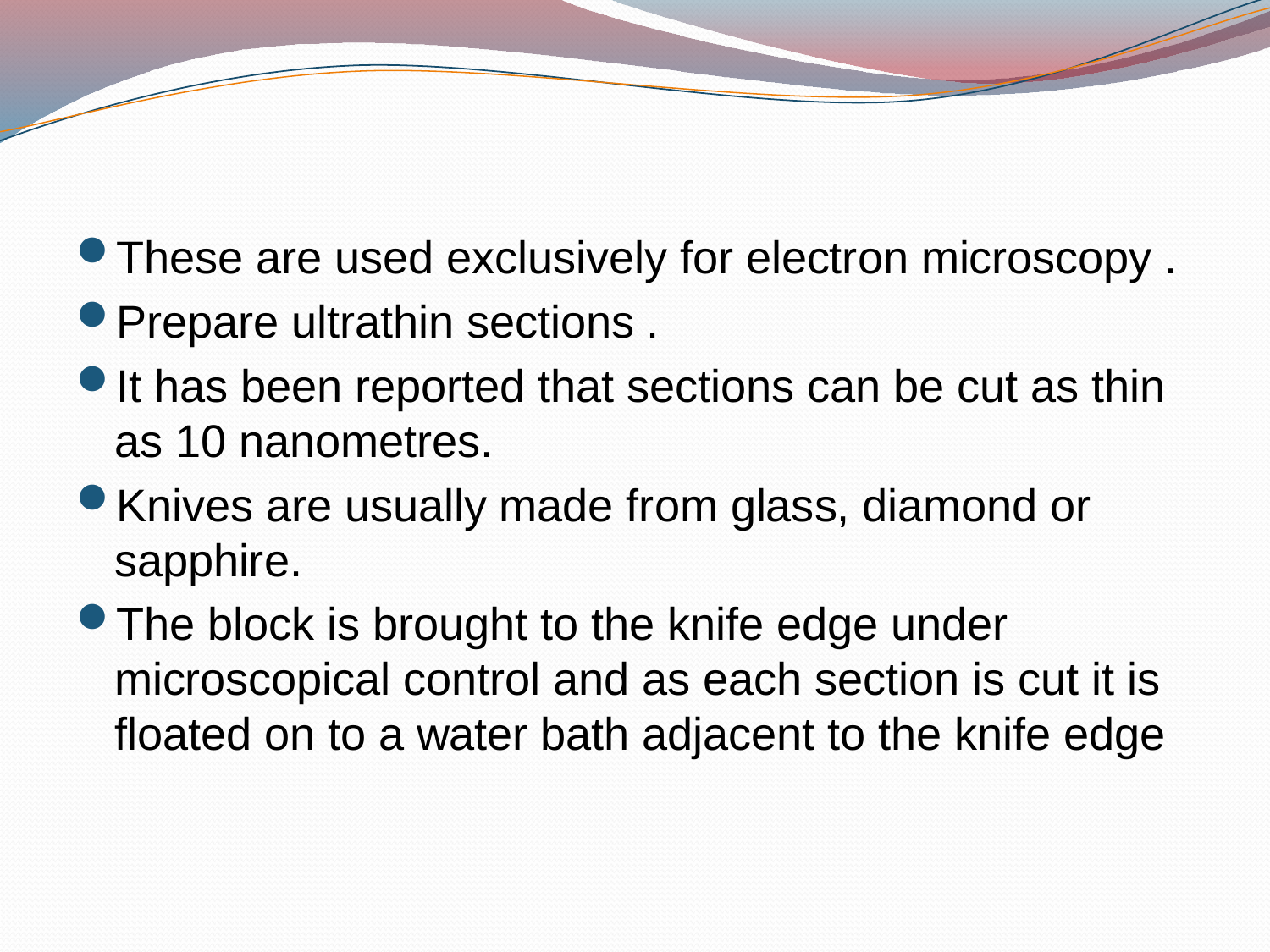

These are used exclusively for electron microscopy .
Prepare ultrathin sections .
It has been reported that sections can be cut as thin as 10 nanometres.
Knives are usually made from glass, diamond or sapphire.
The block is brought to the knife edge under microscopical control and as each section is cut it is floated on to a water bath adjacent to the knife edge